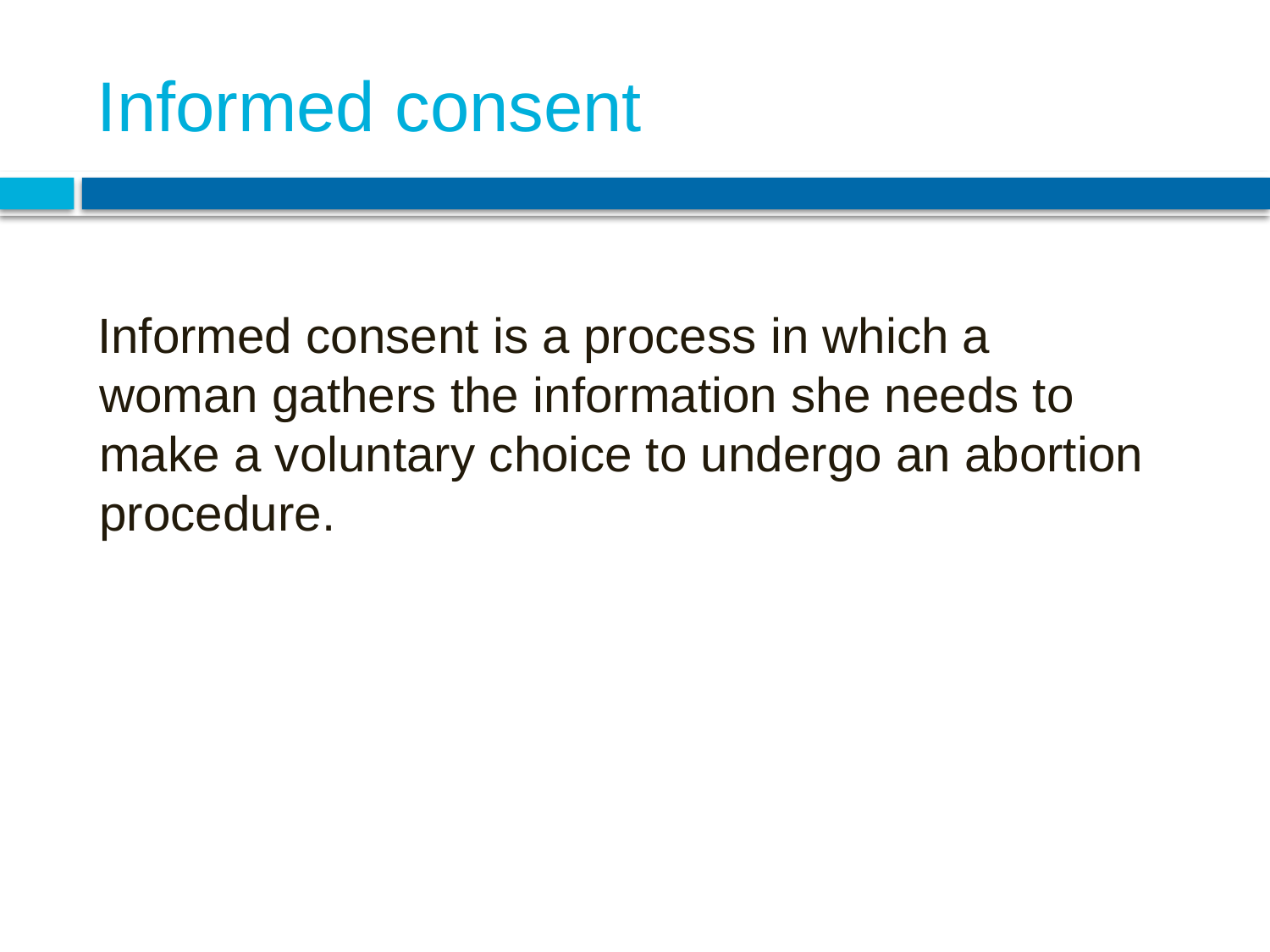

# Informed consent

   Informed consent is a process in which a woman gathers the information she needs to make a voluntary choice to undergo an abortion procedure.